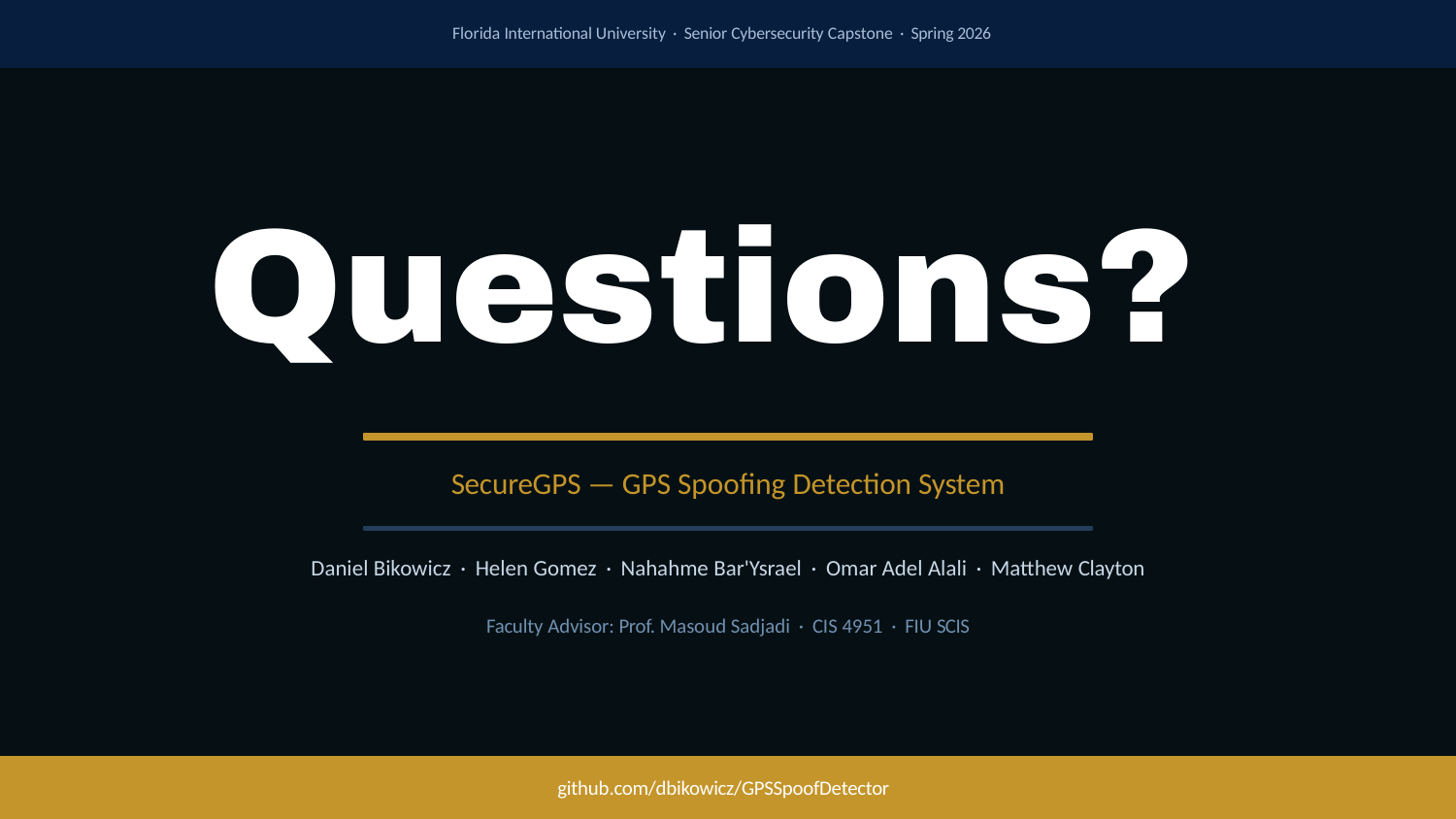

Florida International University · Senior Cybersecurity Capstone · Spring 2026
# Questions?

SecureGPS — GPS Spoofing Detection System

Daniel Bikowicz · Helen Gomez · Nahahme Bar'Ysrael · Omar Adel Alali · Matthew Clayton

Faculty Advisor: Prof. Masoud Sadjadi · CIS 4951 · FIU SCIS

github.com/dbikowicz/GPSSpoofDetector